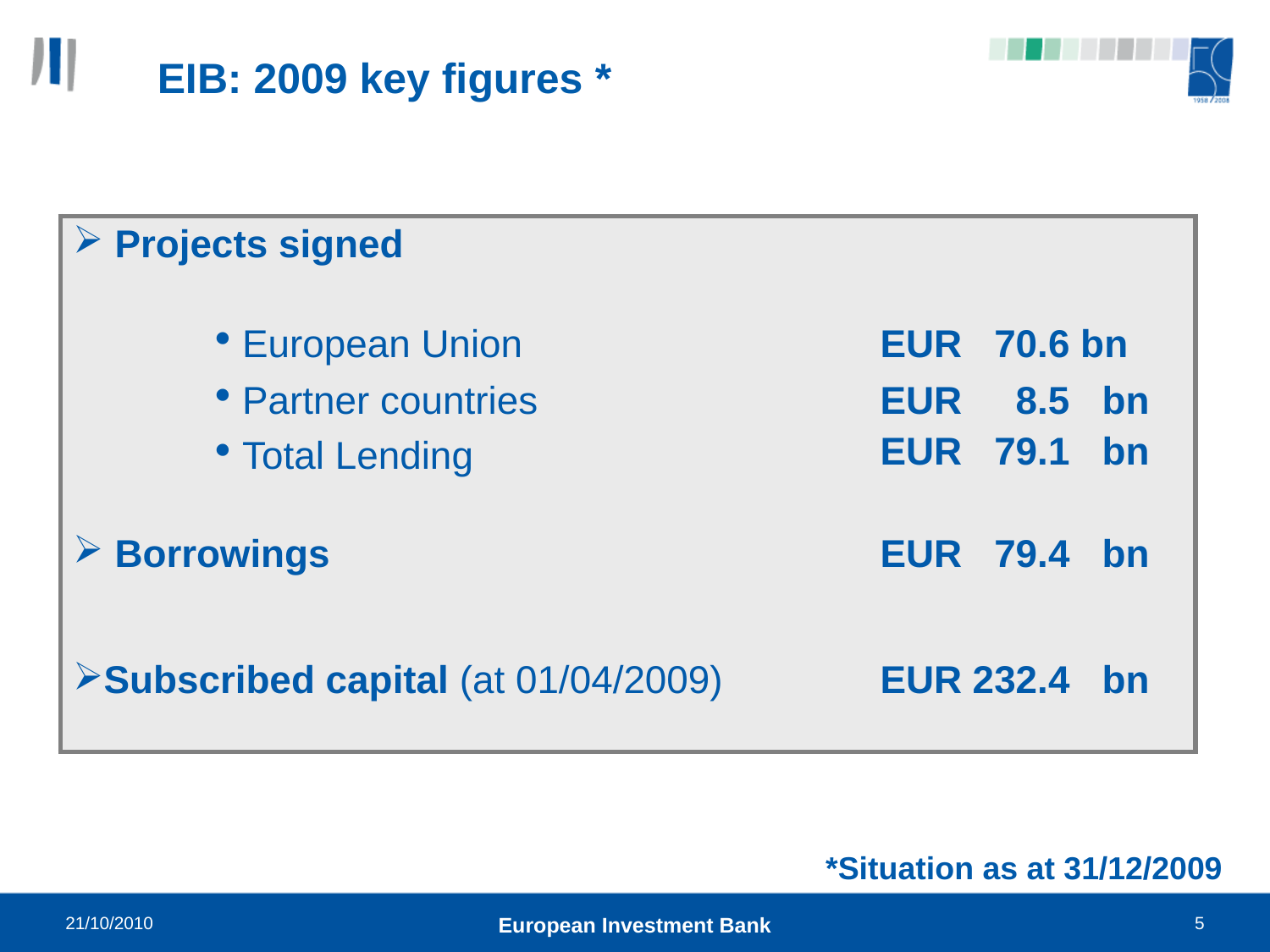

EIB: 2009 key figures *
#
| Projects signed |  |  |  |
| --- | --- | --- | --- |
|  | European Union |  | EUR 70.6 bn |
|  | Partner countries Total Lending |  | EUR 8.5 bn EUR 79.1 bn |
| Borrowings |  |  | EUR 79.4 bn |
| Subscribed capital (at 01/04/2009) |  |  | EUR 232.4 bn |

                                                                                                                                           *Situation as at 31/12/2009
21/10/2010
European Investment Bank
5